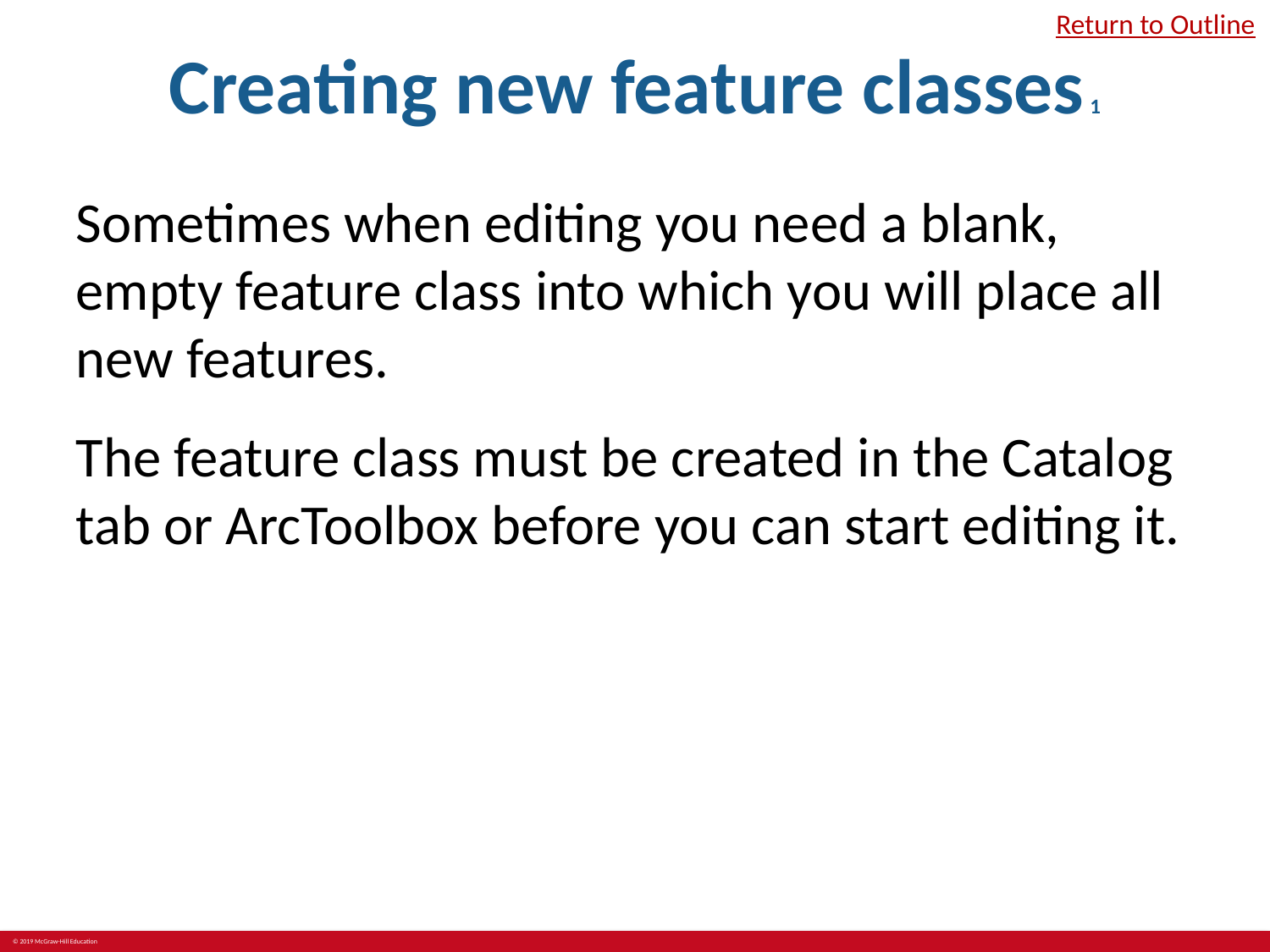

# Creating new feature classes 1
Return to Outline
Sometimes when editing you need a blank, empty feature class into which you will place all new features.
The feature class must be created in the Catalog tab or ArcToolbox before you can start editing it.